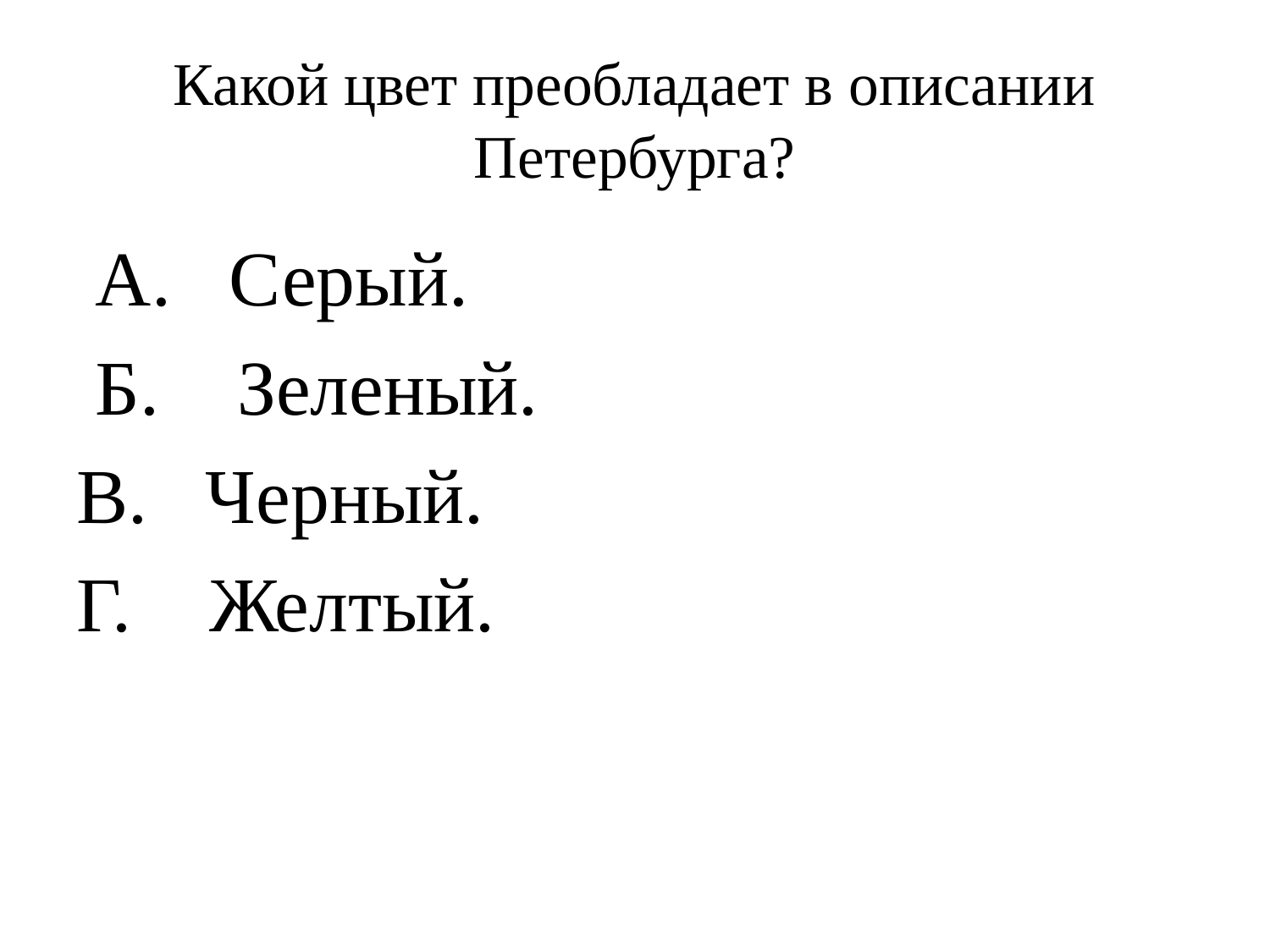

# Какой цвет преобладает в описании Петербурга?
 А.   Серый.
 Б.    Зеленый.
В.   Черный.
Г.    Желтый.